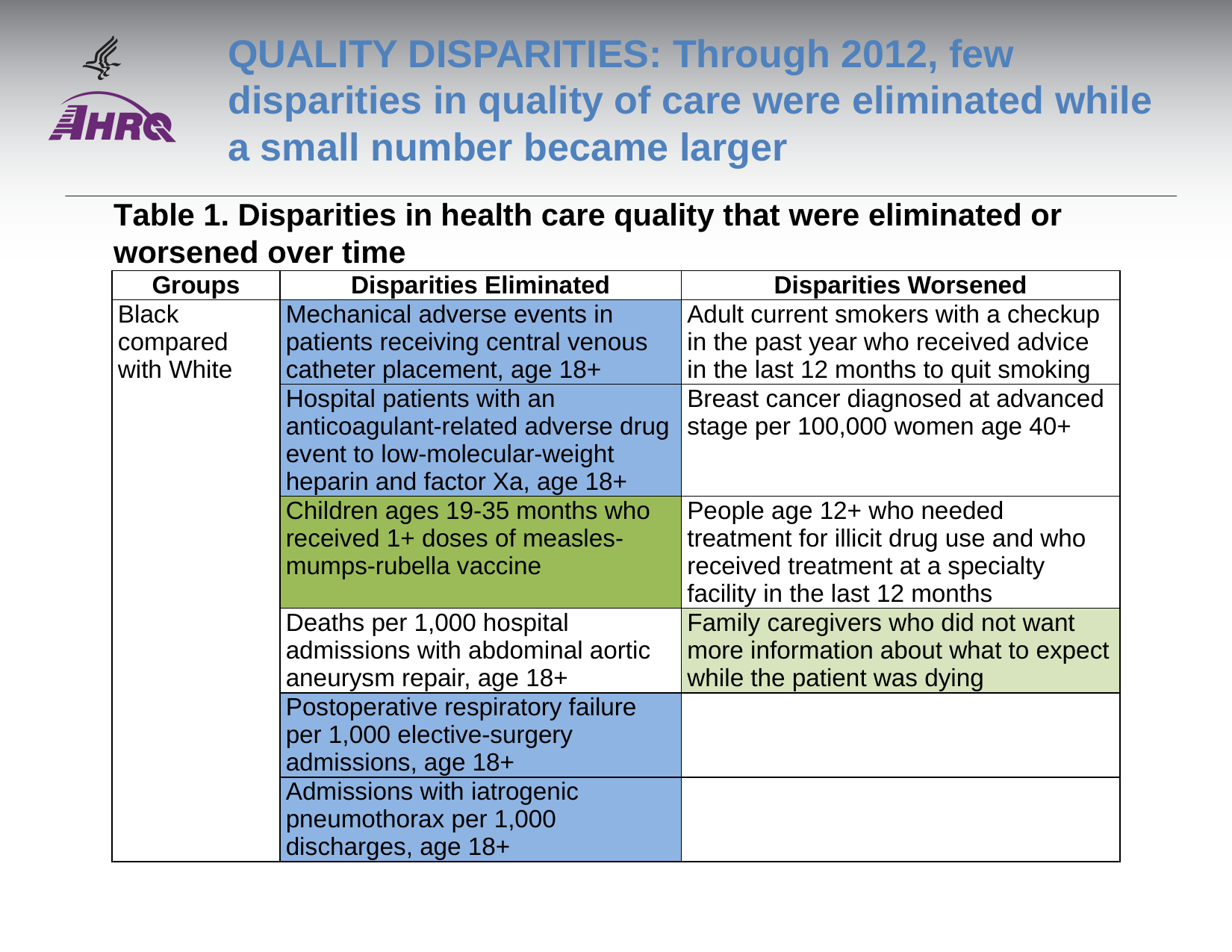

# QUALITY DISPARITIES: Through 2012, few disparities in quality of care were eliminated while a small number became larger

Table 1. Disparities in health care quality that were eliminated or worsened over time
| Groups | Disparities Eliminated | Disparities Worsened |
| --- | --- | --- |
| Black compared with White | Mechanical adverse events in patients receiving central venous catheter placement, age 18+ | Adult current smokers with a checkup in the past year who received advice in the last 12 months to quit smoking |
|  | Hospital patients with an anticoagulant-related adverse drug event to low-molecular-weight heparin and factor Xa, age 18+ | Breast cancer diagnosed at advanced stage per 100,000 women age 40+ |
|  | Children ages 19-35 months who received 1+ doses of measles-mumps-rubella vaccine | People age 12+ who needed treatment for illicit drug use and who received treatment at a specialty facility in the last 12 months |
|  | Deaths per 1,000 hospital admissions with abdominal aortic aneurysm repair, age 18+ | Family caregivers who did not want more information about what to expect while the patient was dying |
|  | Postoperative respiratory failure per 1,000 elective-surgery admissions, age 18+ |  |
|  | Admissions with iatrogenic pneumothorax per 1,000 discharges, age 18+ |  |